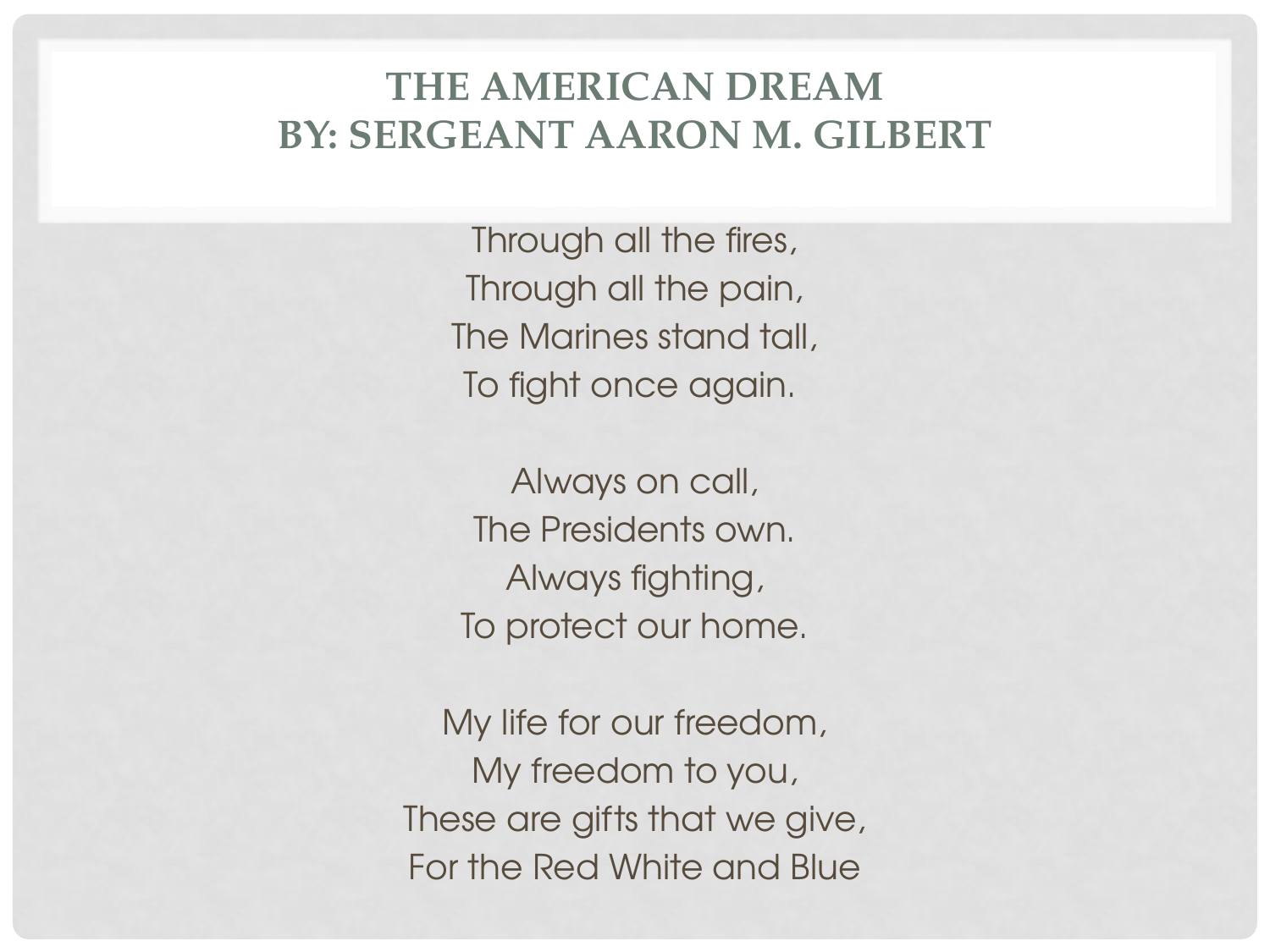

# THE AMERICAN DREAM By: Sergeant Aaron M. Gilbert
Through all the fires,
Through all the pain,
The Marines stand tall,
To fight once again.

Always on call,
The Presidents own.
Always fighting,
To protect our home.

My life for our freedom,
My freedom to you,
These are gifts that we give,
For the Red White and Blue